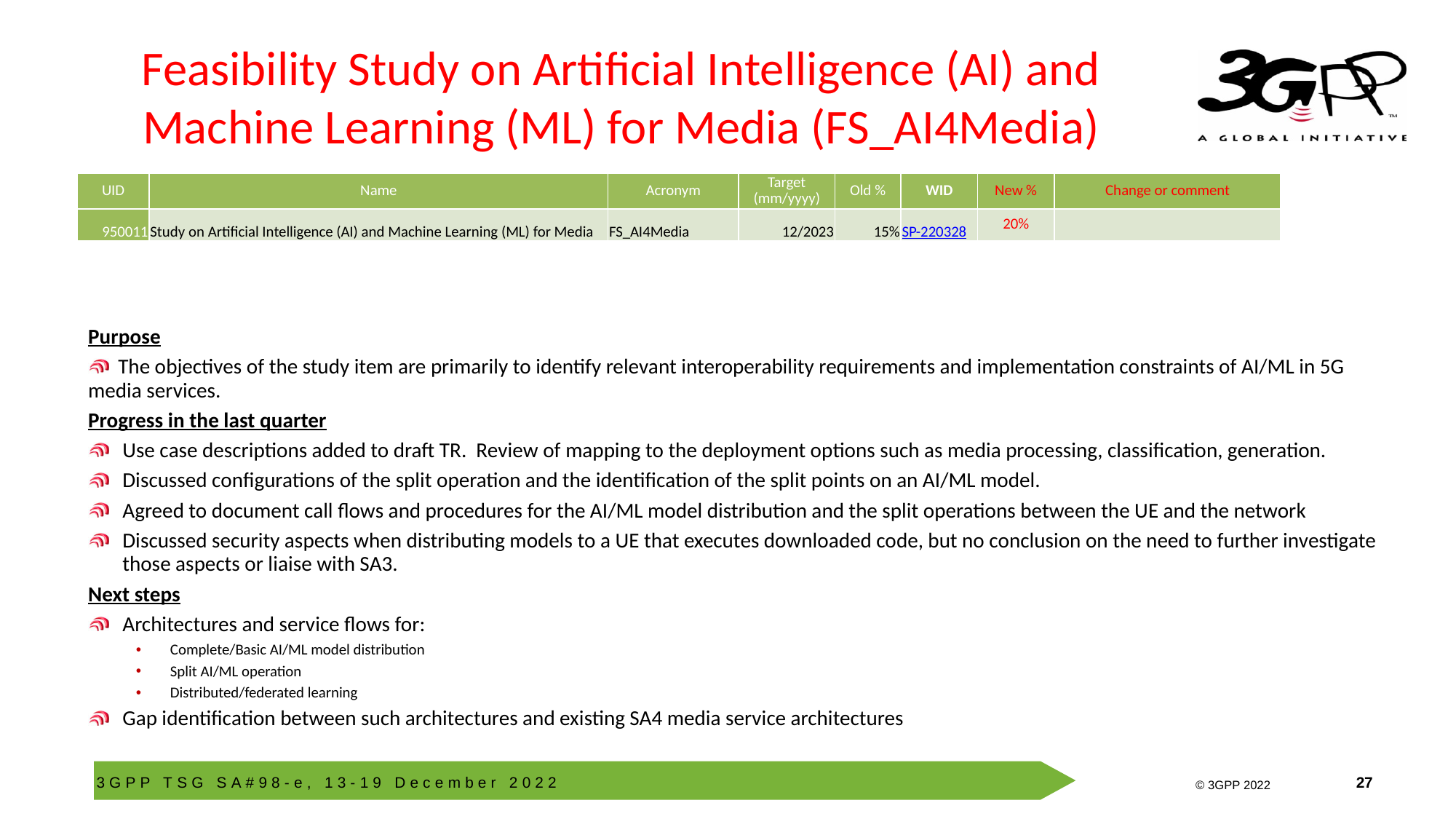

# Feasibility Study on Artificial Intelligence (AI) and Machine Learning (ML) for Media (FS_AI4Media)
| UID | Name | Acronym | Target (mm/yyyy) | Old % | WID | New % | Change or comment |
| --- | --- | --- | --- | --- | --- | --- | --- |
| 950011 | Study on Artificial Intelligence (AI) and Machine Learning (ML) for Media | FS\_AI4Media | 12/2023 | 15% | SP-220328 | 20% |  |
Purpose
  The objectives of the study item are primarily to identify relevant interoperability requirements and implementation constraints of AI/ML in 5G media services.
Progress in the last quarter
Use case descriptions added to draft TR.  Review of mapping to the deployment options such as media processing, classification, generation.
Discussed configurations of the split operation and the identification of the split points on an AI/ML model.
Agreed to document call flows and procedures for the AI/ML model distribution and the split operations between the UE and the network
Discussed security aspects when distributing models to a UE that executes downloaded code, but no conclusion on the need to further investigate those aspects or liaise with SA3.
Next steps
Architectures and service flows for:
Complete/Basic AI/ML model distribution
Split AI/ML operation
Distributed/federated learning
Gap identification between such architectures and existing SA4 media service architectures